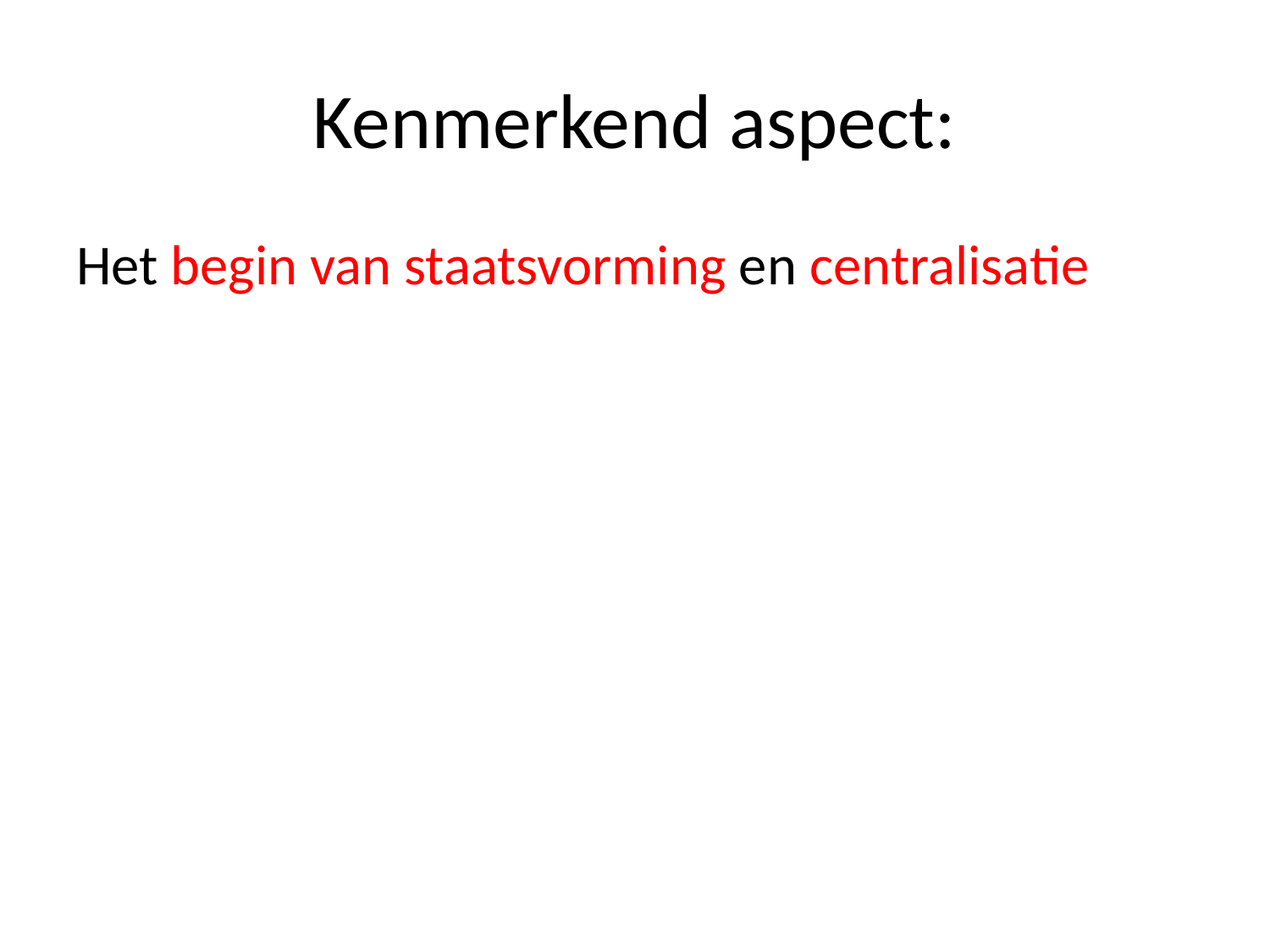

# Kenmerkend aspect:
Het begin van staatsvorming en centralisatie